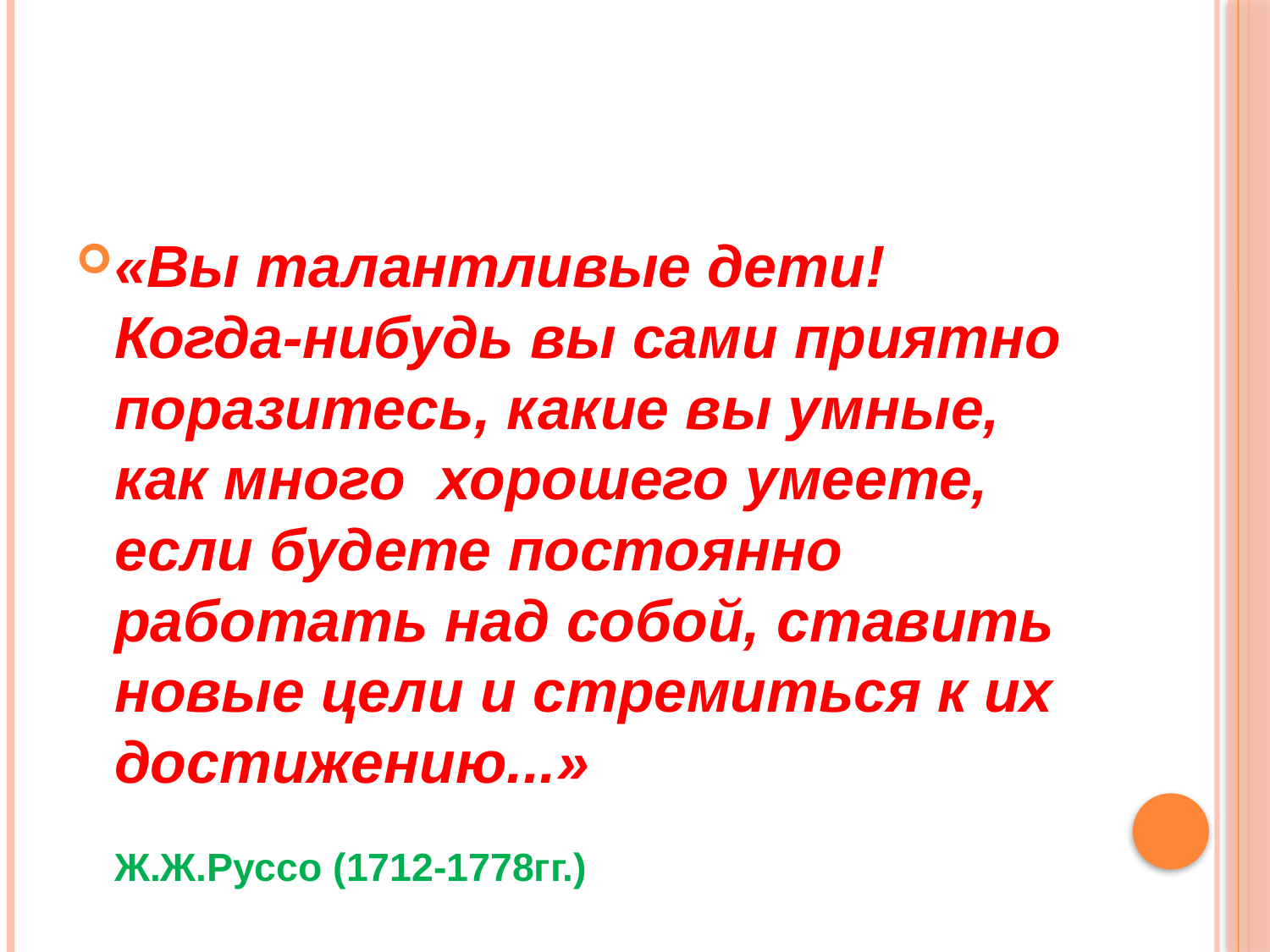

#
«Вы талантливые дети! Когда-нибудь вы сами приятно поразитесь, какие вы умные, как много  хорошего умеете, если будете постоянно работать над собой, ставить новые цели и стремиться к их достижению...»
Ж.Ж.Руссо (1712-1778гг.)